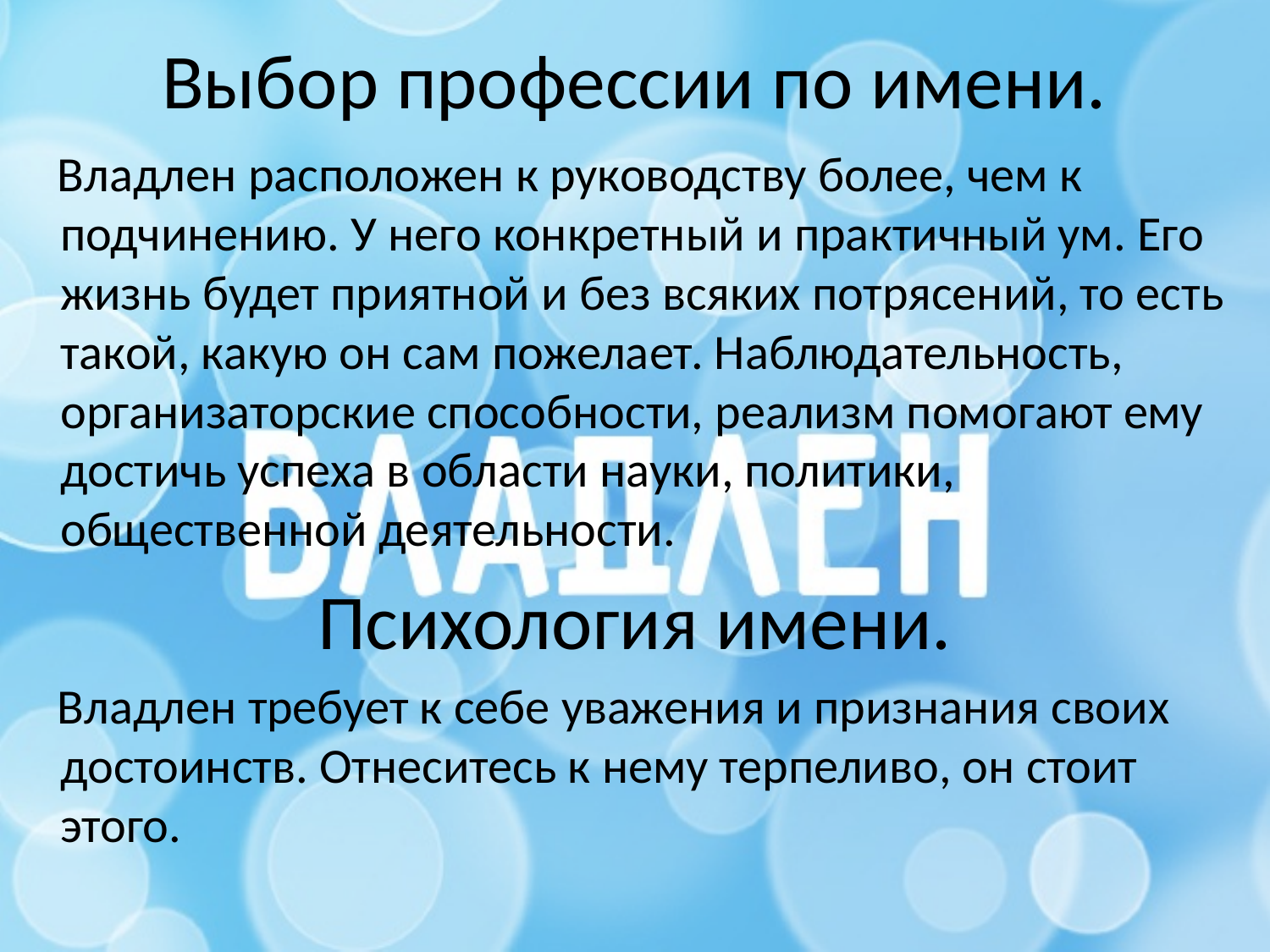

# Выбор профессии по имени.
    Владлен расположен к руководству более, чем к подчинению. У него конкретный и практичный ум. Его жизнь будет приятной и без всяких потрясений, то есть такой, какую он сам пожелает. Наблюдательность, организаторские способности, реализм помогают ему достичь успеха в области науки, политики, общественной деятельности.
Психология имени.
    Владлен требует к себе уважения и признания своих достоинств. Отнеситесь к нему терпеливо, он стоит этого.